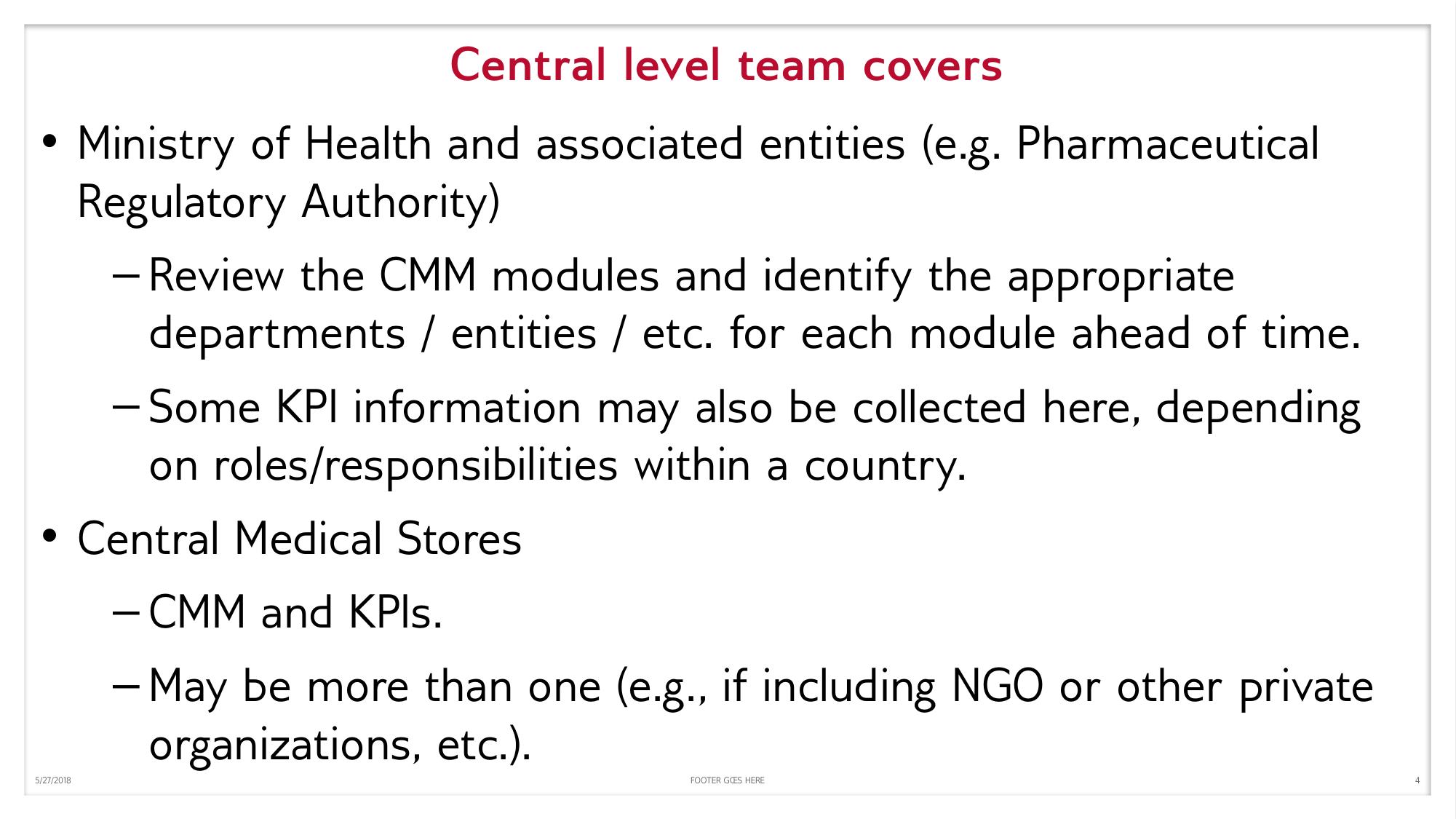

5/27/2018
FOOTER GOES HERE
4
# Central level team covers
Ministry of Health and associated entities (e.g. Pharmaceutical Regulatory Authority)
Review the CMM modules and identify the appropriate departments / entities / etc. for each module ahead of time.
Some KPI information may also be collected here, depending on roles/responsibilities within a country.
Central Medical Stores
CMM and KPIs.
May be more than one (e.g., if including NGO or other private organizations, etc.).